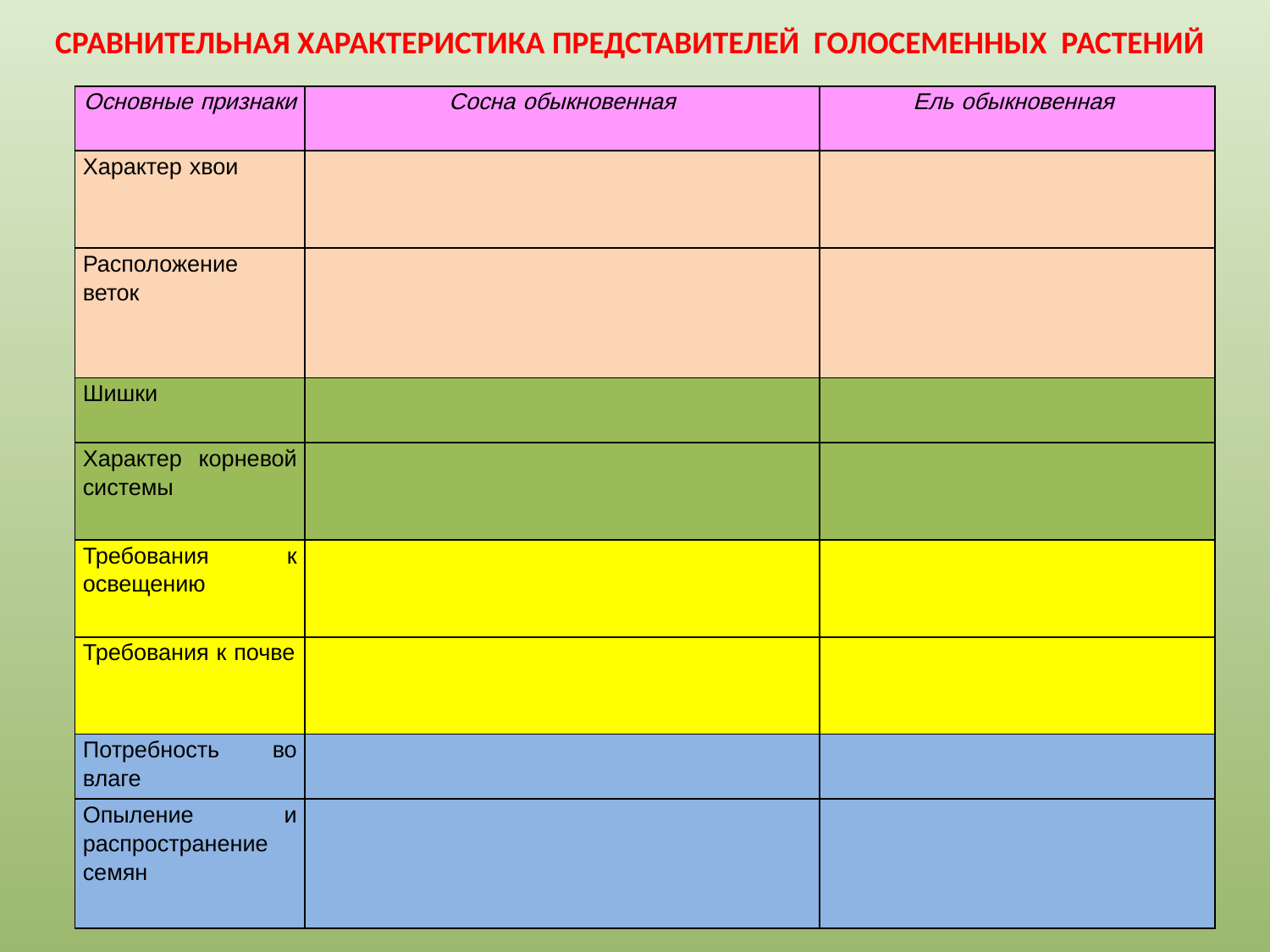

СРАВНИТЕЛЬНАЯ ХАРАКТЕРИСТИКА ПРЕДСТАВИТЕЛЕЙ  ГОЛОСЕМЕННЫХ  РАСТЕНИЙ
| Основные признаки | Сосна обыкновенная | Ель обыкновенная |
| --- | --- | --- |
| Характер хвои |  |  |
| Расположение веток |  |  |
| Шишки |  |  |
| Характер корневой системы |  |  |
| Требования к освещению |  |  |
| Требования к почве |  |  |
| Потребность во влаге |  |  |
| Опыление и распространение семян |  |  |